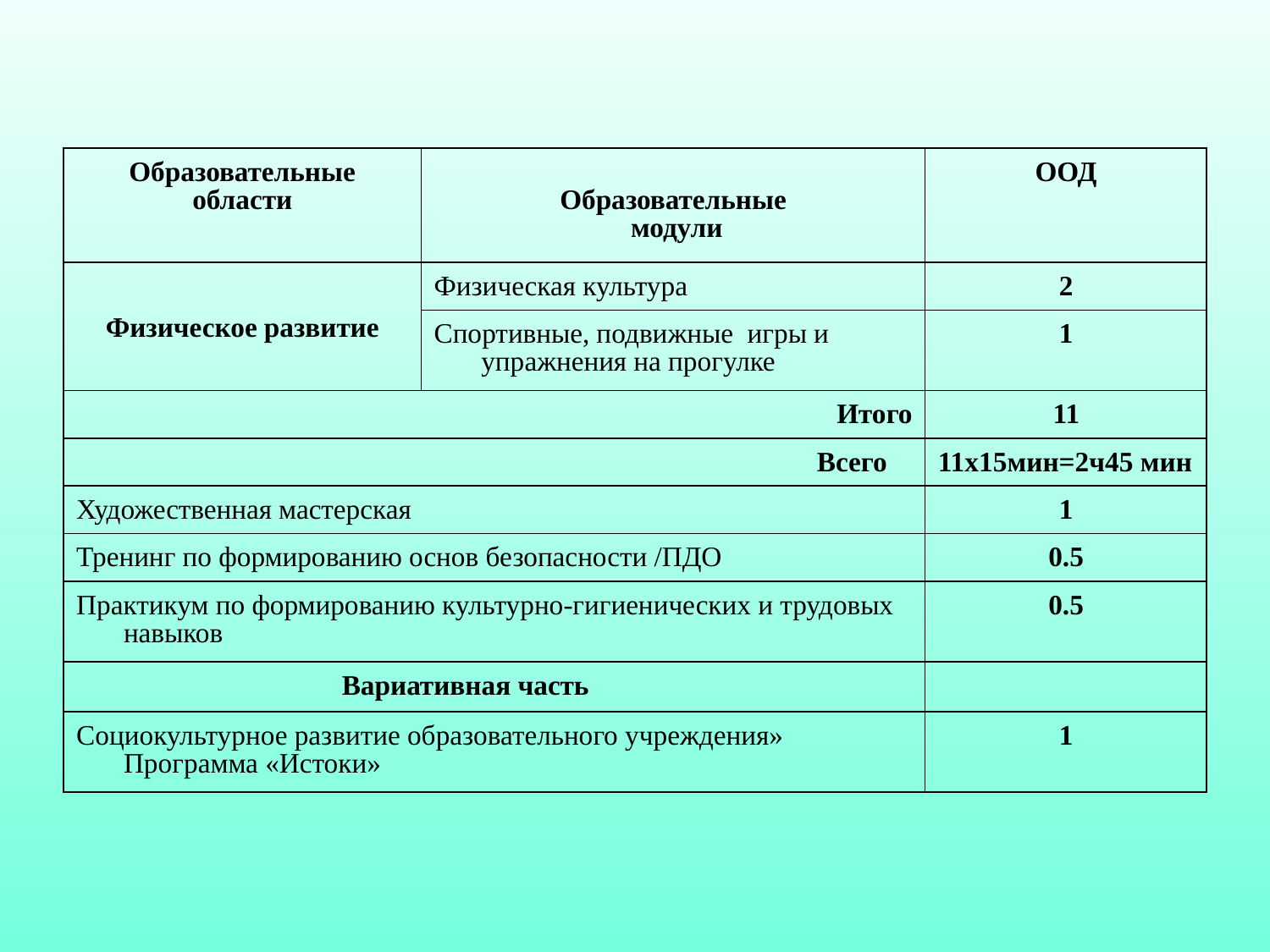

| Образовательные области | Образовательные модули | ООД |
| --- | --- | --- |
| Физическое развитие | Физическая культура | 2 |
|  | Спортивные, подвижные игры и упражнения на прогулке | 1 |
| Итого |  | 11 |
| Всего |  | 11х15мин=2ч45 мин |
| Художественная мастерская |  | 1 |
| Тренинг по формированию основ безопасности /ПДО |  | 0.5 |
| Практикум по формированию культурно-гигиенических и трудовых навыков |  | 0.5 |
| Вариативная часть |  |  |
| Социокультурное развитие образовательного учреждения» Программа «Истоки» |  | 1 |